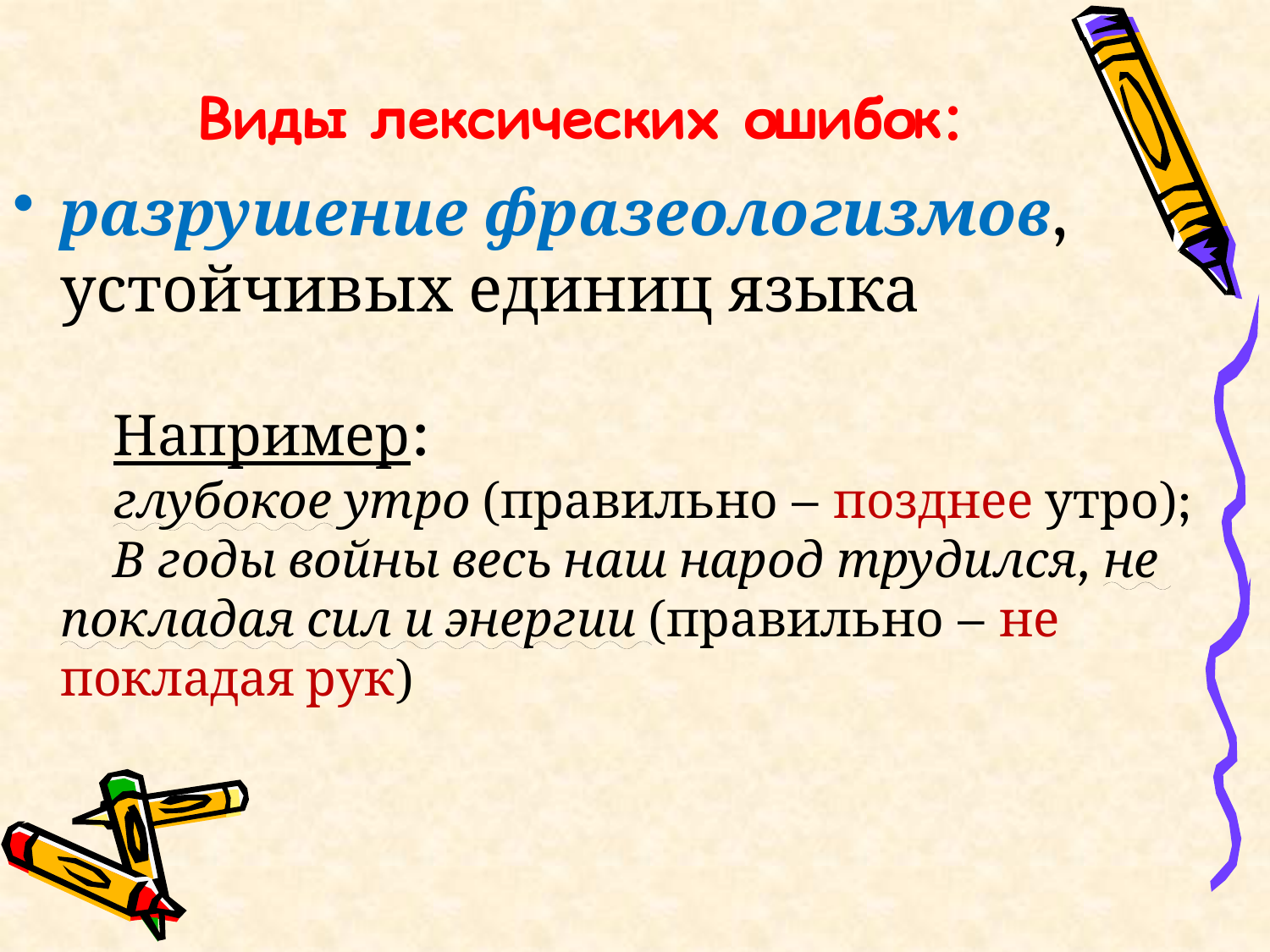

Виды лексических ошибок:
разрушение фразеологизмов, устойчивых единиц языка

Например:
глубокое утро (правильно – позднее утро);
В годы войны весь наш народ трудился, не покладая сил и энергии (правильно – не покладая рук)